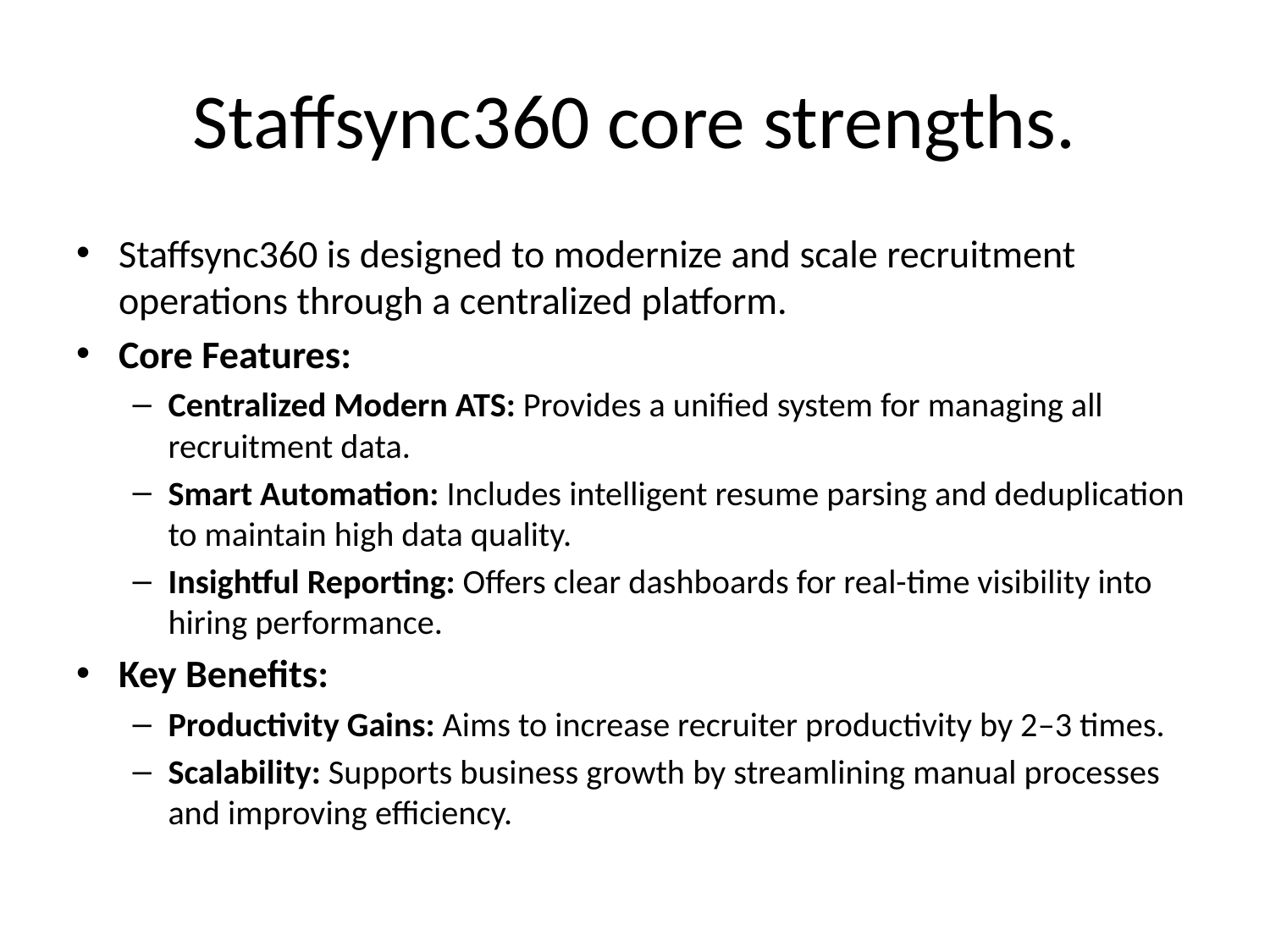

# Staffsync360 core strengths.
Staffsync360 is designed to modernize and scale recruitment operations through a centralized platform.
Core Features:
Centralized Modern ATS: Provides a unified system for managing all recruitment data.
Smart Automation: Includes intelligent resume parsing and deduplication to maintain high data quality.
Insightful Reporting: Offers clear dashboards for real-time visibility into hiring performance.
Key Benefits:
Productivity Gains: Aims to increase recruiter productivity by 2–3 times.
Scalability: Supports business growth by streamlining manual processes and improving efficiency.